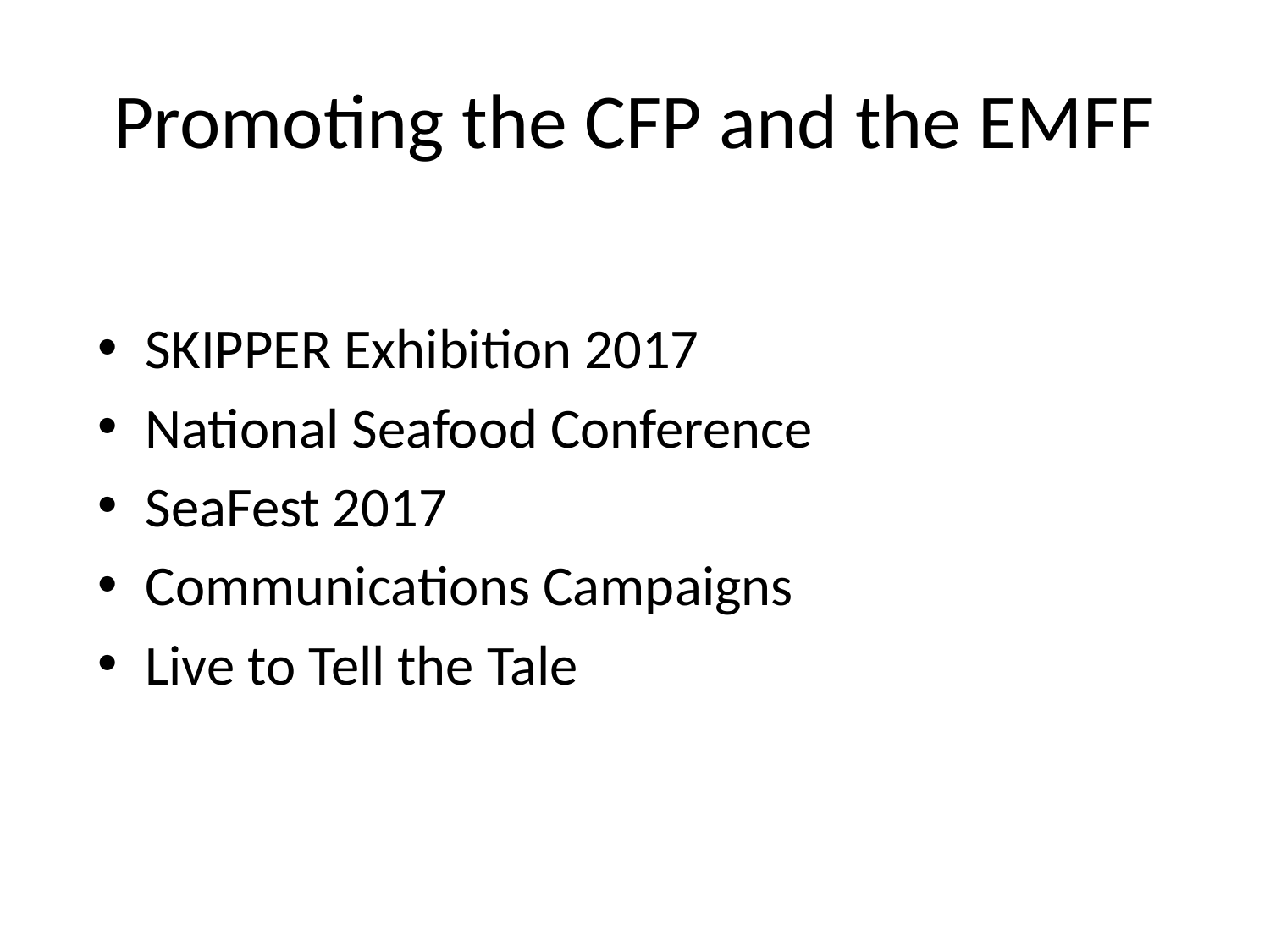

# Promoting the CFP and the EMFF
SKIPPER Exhibition 2017
National Seafood Conference
SeaFest 2017
Communications Campaigns
Live to Tell the Tale